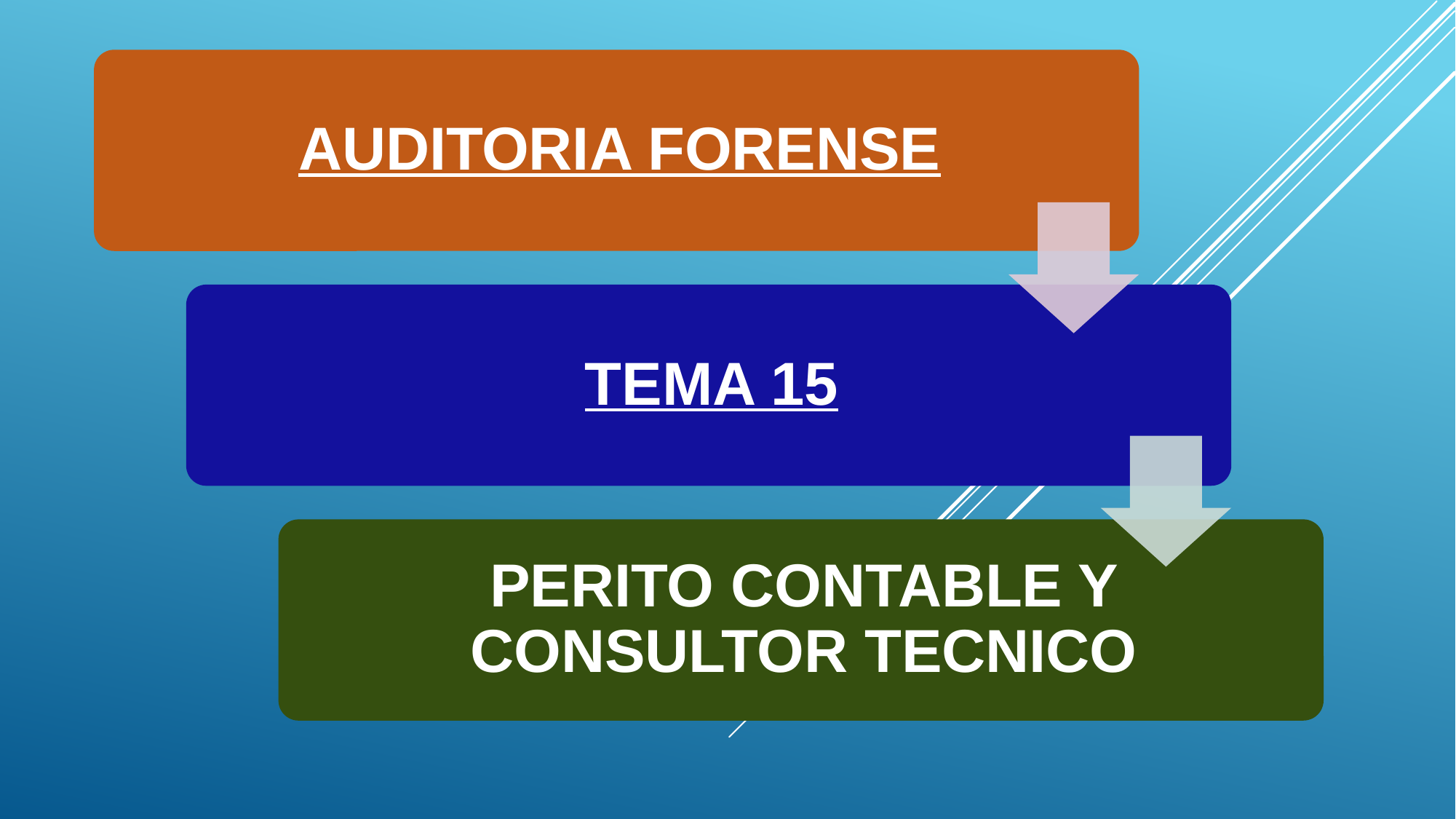

AUDITORIA FORENSE
TEMA 15
PERITO CONTABLE Y CONSULTOR TECNICO